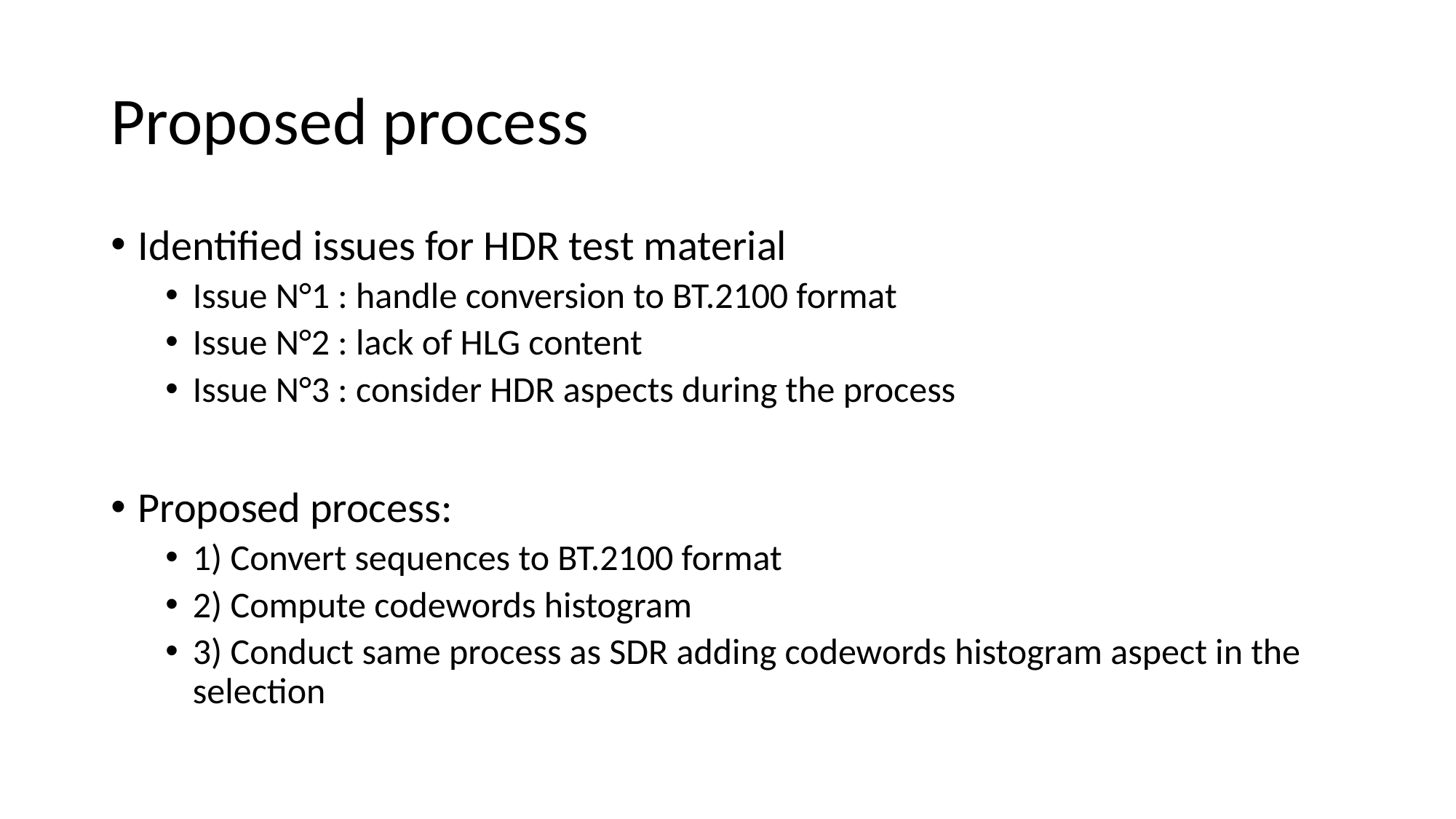

# Proposed process
Identified issues for HDR test material
Issue N°1 : handle conversion to BT.2100 format
Issue N°2 : lack of HLG content
Issue N°3 : consider HDR aspects during the process

Proposed process:
1) Convert sequences to BT.2100 format
2) Compute codewords histogram
3) Conduct same process as SDR adding codewords histogram aspect in the selection